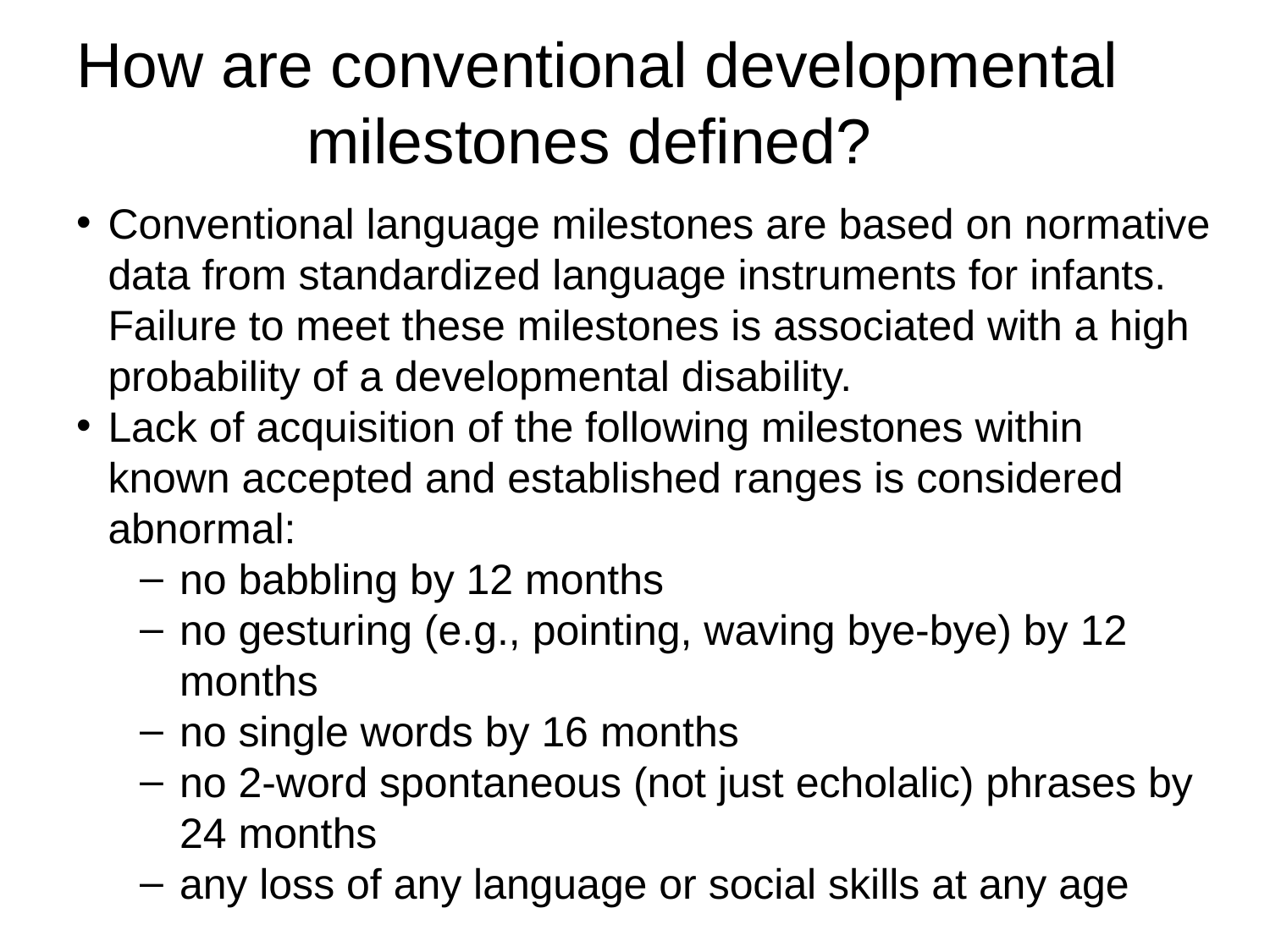

# How are conventional developmental milestones defined?
Conventional language milestones are based on normative data from standardized language instruments for infants. Failure to meet these milestones is associated with a high probability of a developmental disability.
Lack of acquisition of the following milestones within known accepted and established ranges is considered abnormal:
no babbling by 12 months
no gesturing (e.g., pointing, waving bye-bye) by 12 months
no single words by 16 months
no 2-word spontaneous (not just echolalic) phrases by 24 months
any loss of any language or social skills at any age